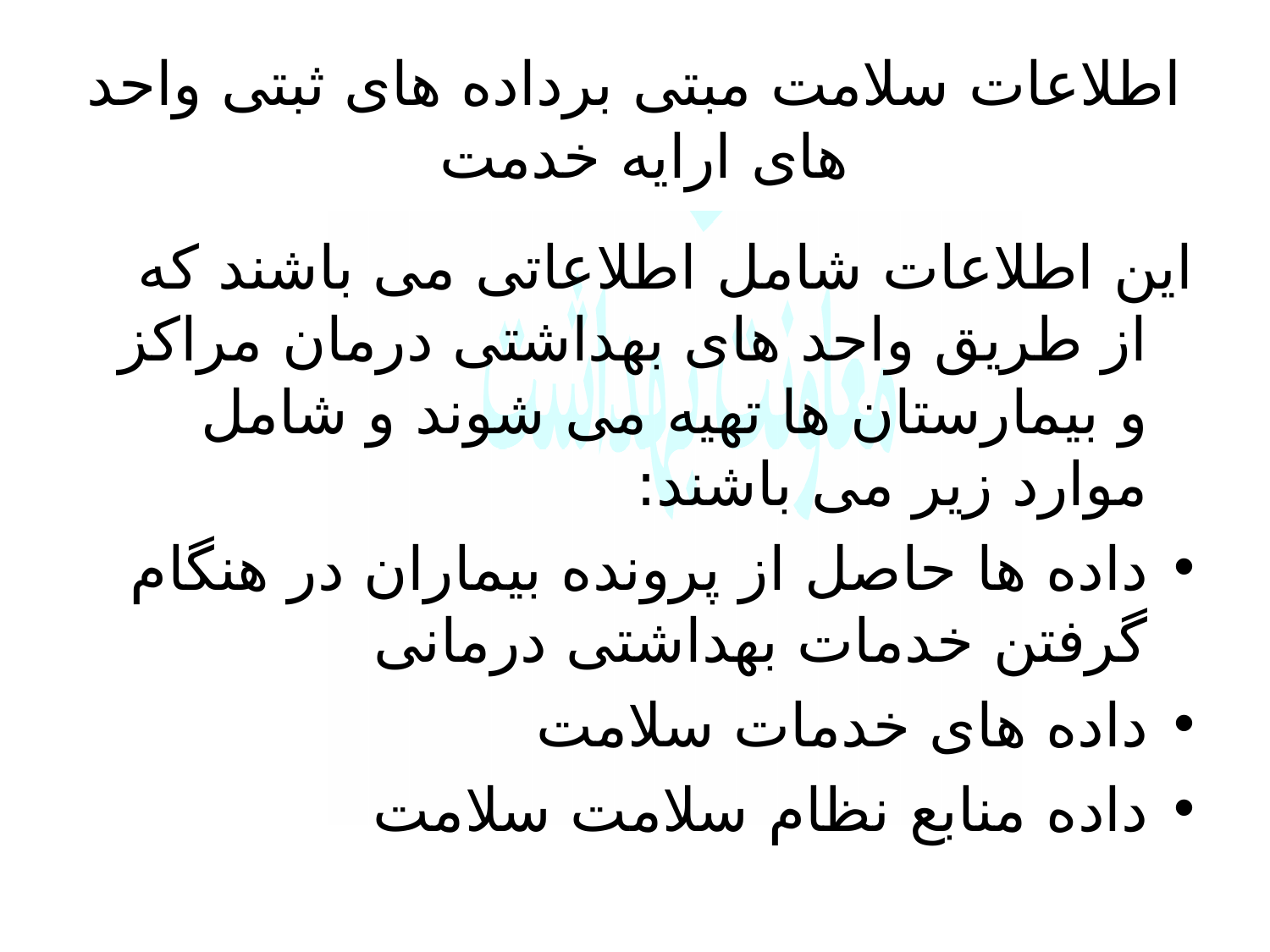

# اطلاعات سلامت مبتی برداده های ثبتی واحد های ارایه خدمت
این اطلاعات شامل اطلاعاتی می باشند که از طریق واحد های بهداشتی درمان مراکز و بیمارستان ها تهیه می شوند و شامل  موارد زیر می باشند:
داده ها حاصل از پرونده بیماران در هنگام گرفتن خدمات بهداشتی درمانی
داده های خدمات سلامت
داده منابع نظام سلامت سلامت